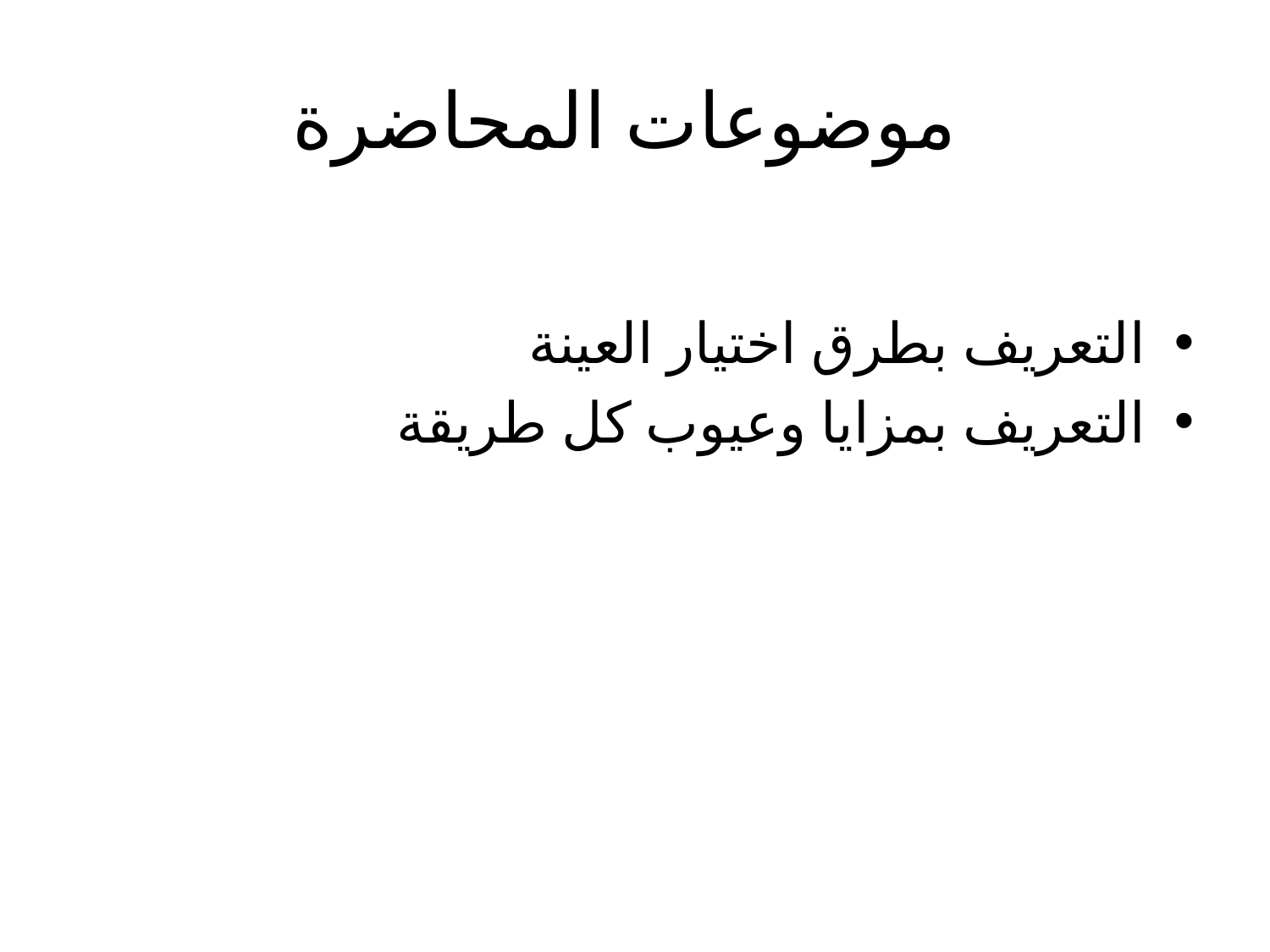

# موضوعات المحاضرة

التعريف بطرق اختيار العينة
التعريف بمزايا وعيوب كل طريقة